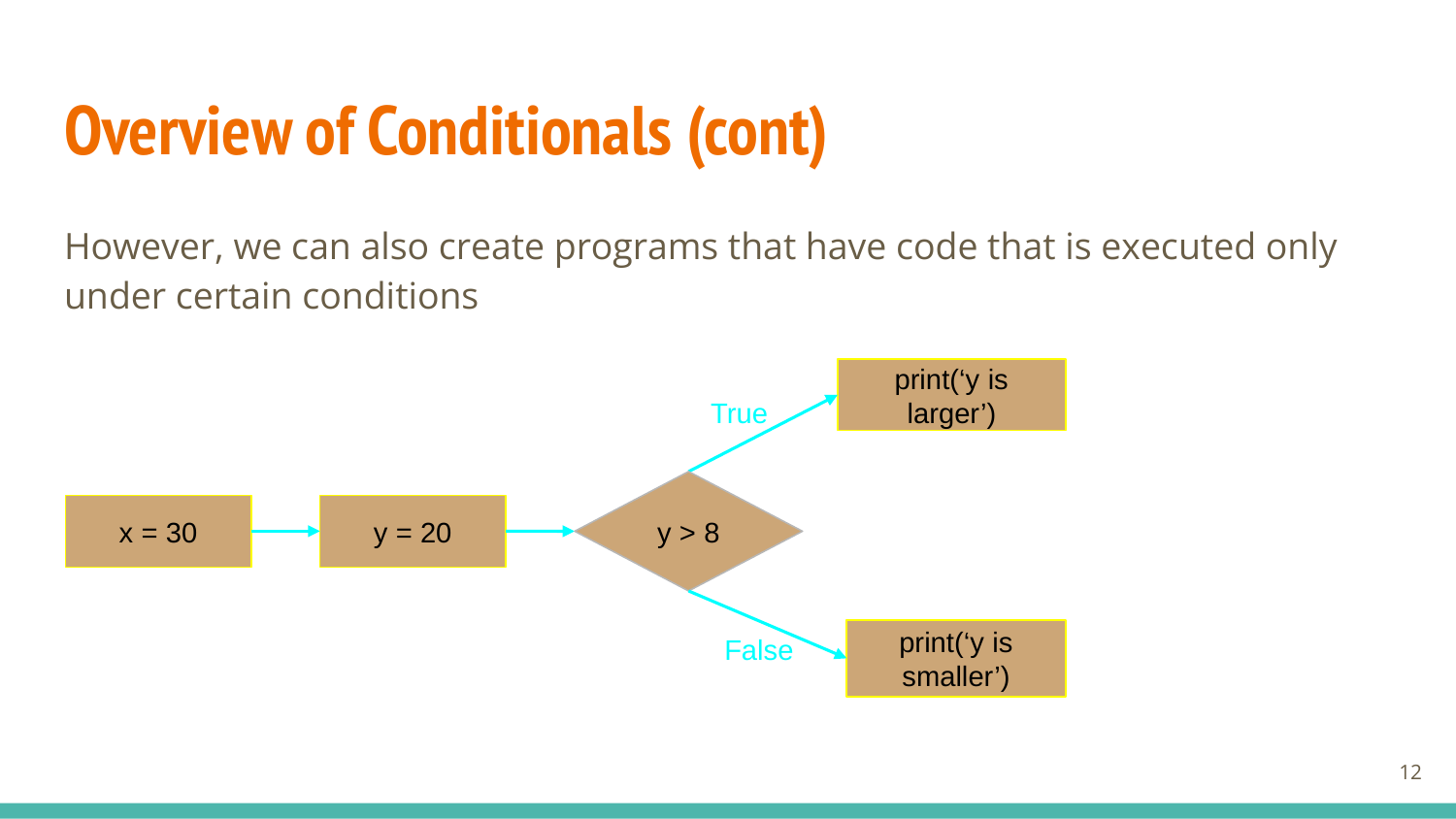

# Overview of Conditionals (cont)
However, we can also create programs that have code that is executed only under certain conditions
print(‘y is larger’)
True
y > 8
x = 30
y = 20
False
print(‘y is smaller’)
12